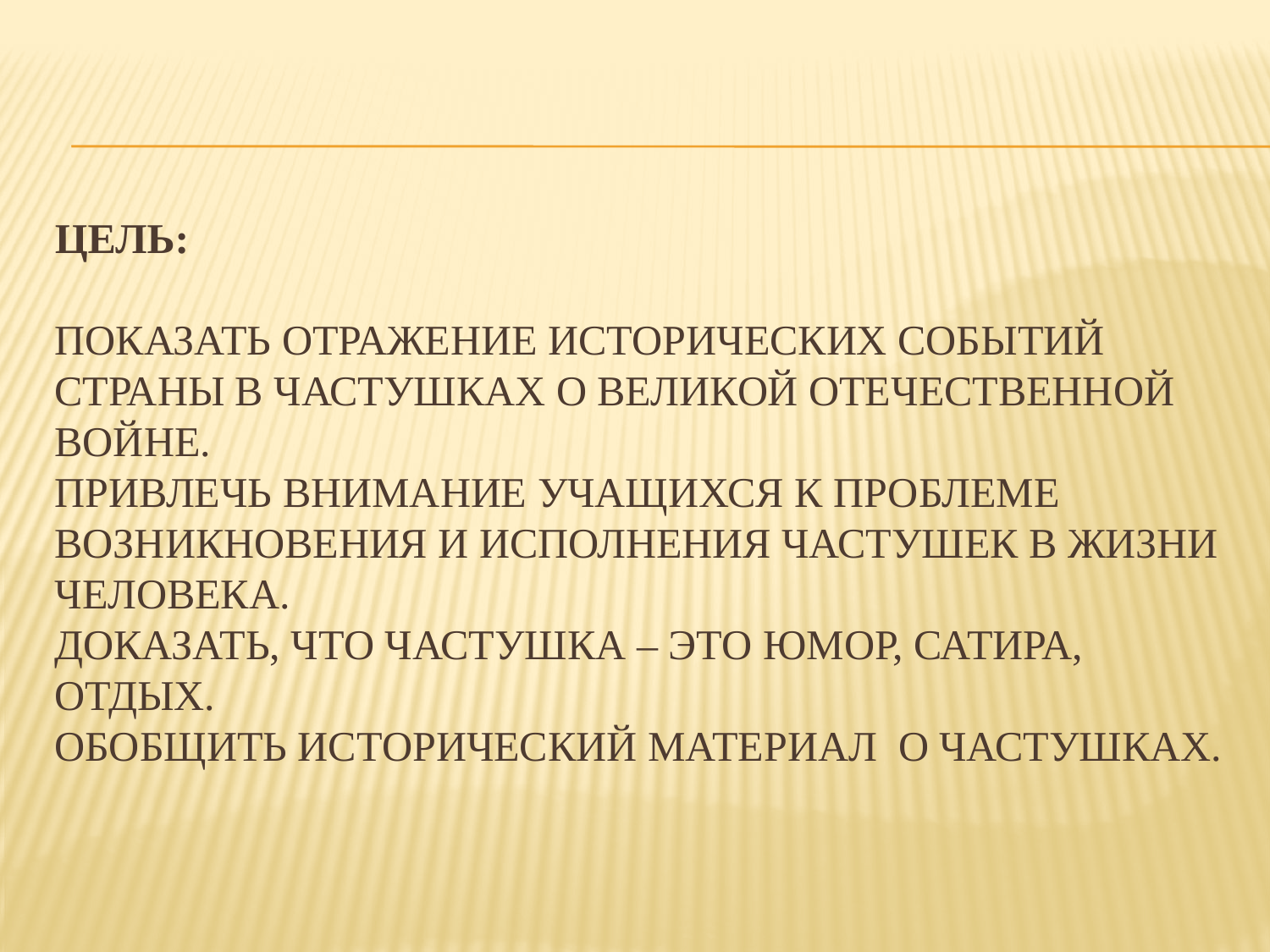

# Цель: Показать отражение исторических событий страны в частушках о Великой Отечественной Войне. Привлечь внимание учащихся к проблеме  возникновения и исполнения частушек в жизни человека. Доказать, что частушка – это юмор, сатира,  отдых. Обобщить исторический материал  о частушках.